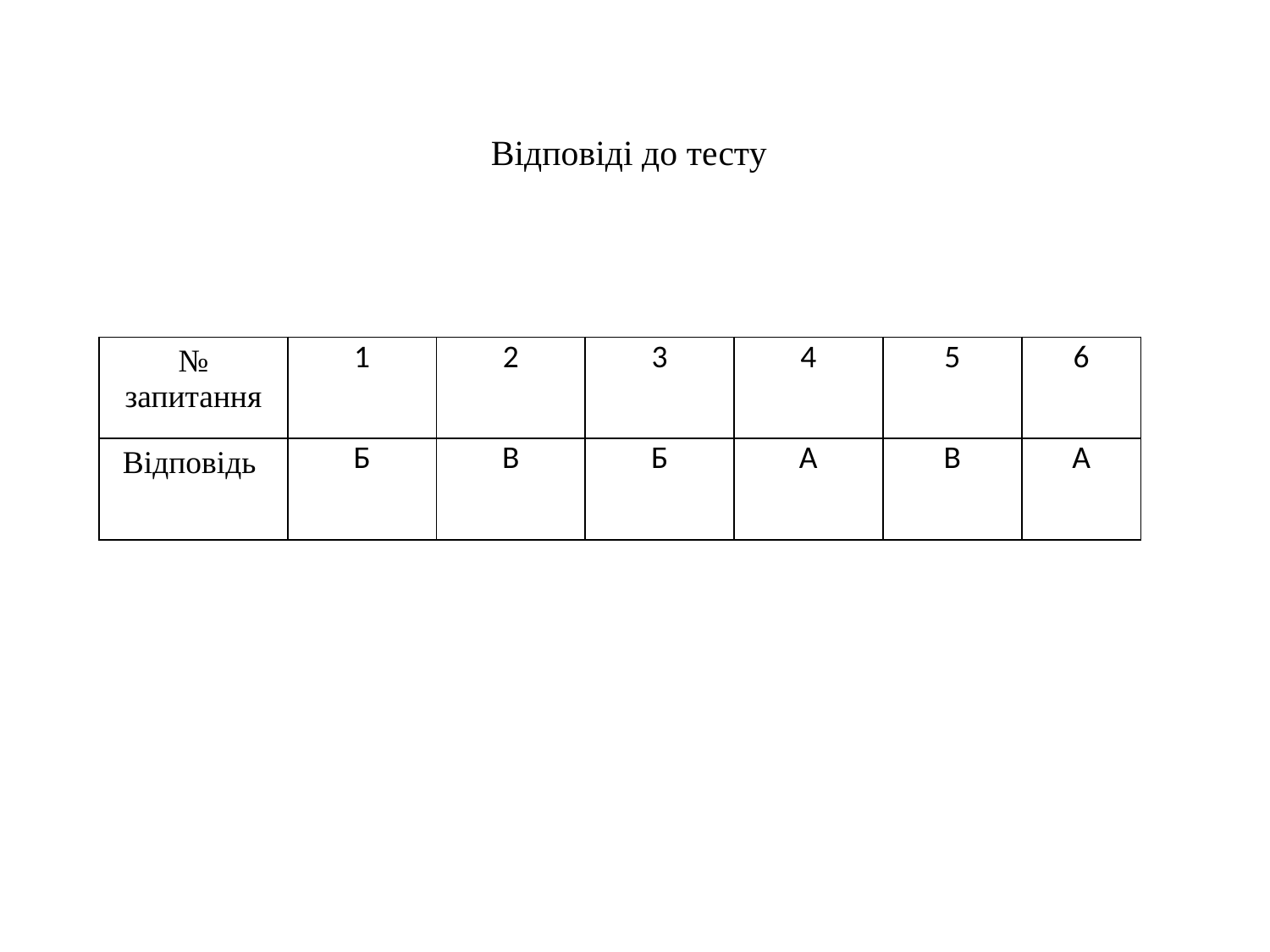

# Відповіді до тесту
| № запитання | 1 | 2 | 3 | 4 | 5 | 6 |
| --- | --- | --- | --- | --- | --- | --- |
| Відповідь | Б | В | Б | А | В | А |